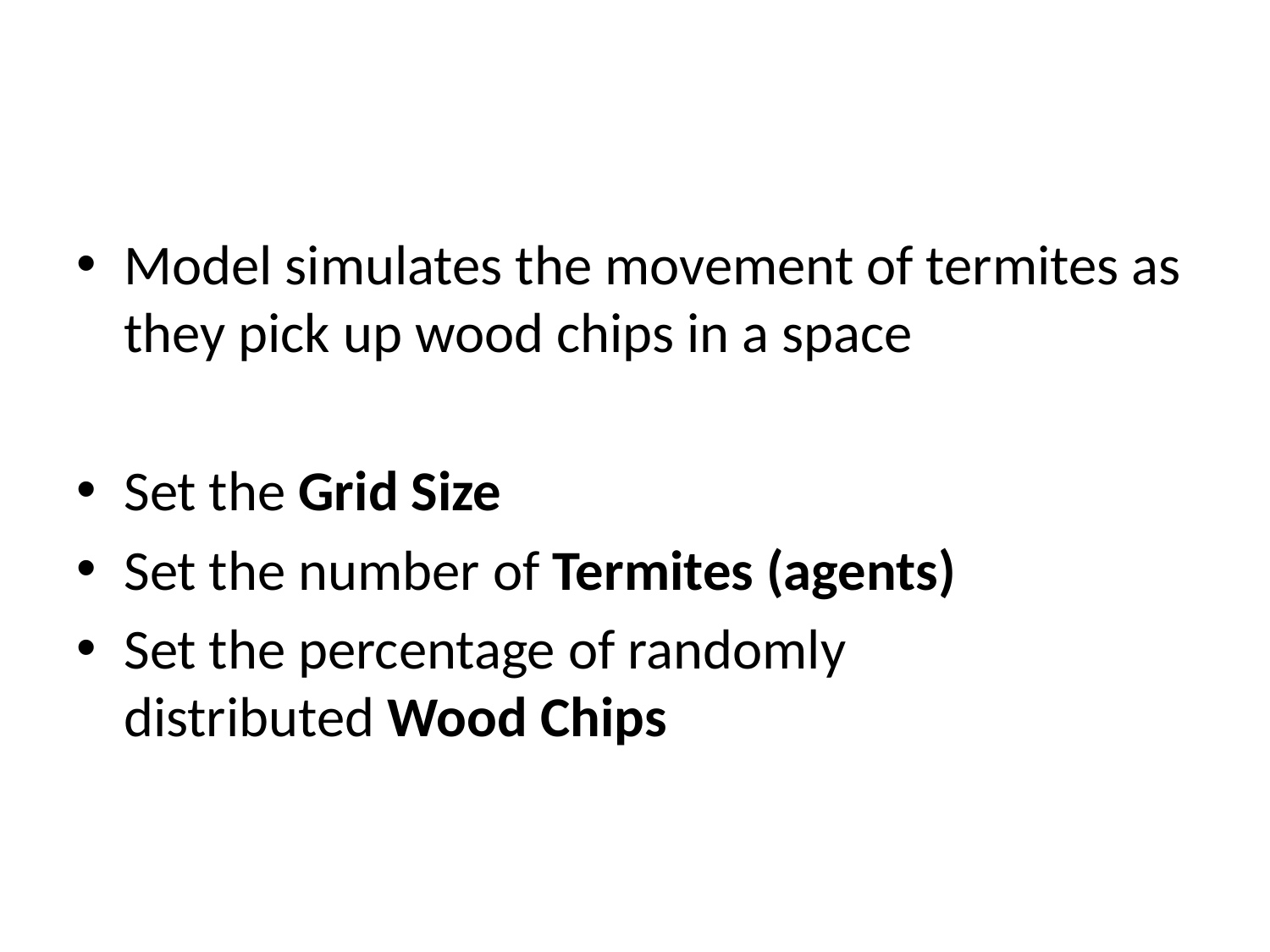

#
Model simulates the movement of termites as they pick up wood chips in a space

Set the Grid Size
Set the number of Termites (agents)
Set the percentage of randomly distributed Wood Chips